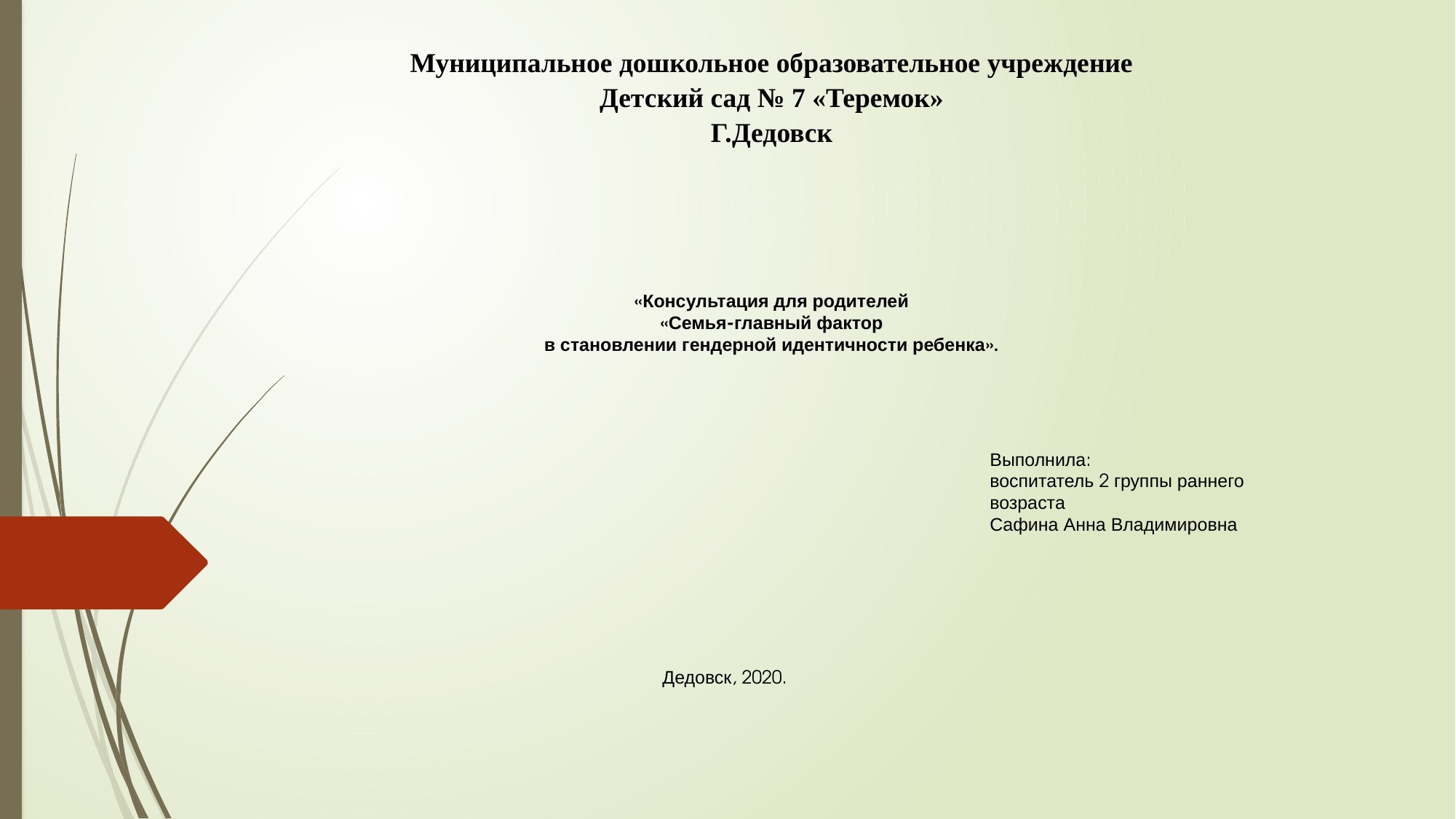

Муниципальное дошкольное образовательное учреждение
Детский сад № 7 «Теремок»
Г.Дедовск

«Консультация для родителей
«Семья-главный фактор
в становлении гендерной идентичности ребенка».

								Выполнила:
								воспитатель 2 группы раннего  										возраста
								Сафина Анна Владимировна

					Дедовск, 2020.